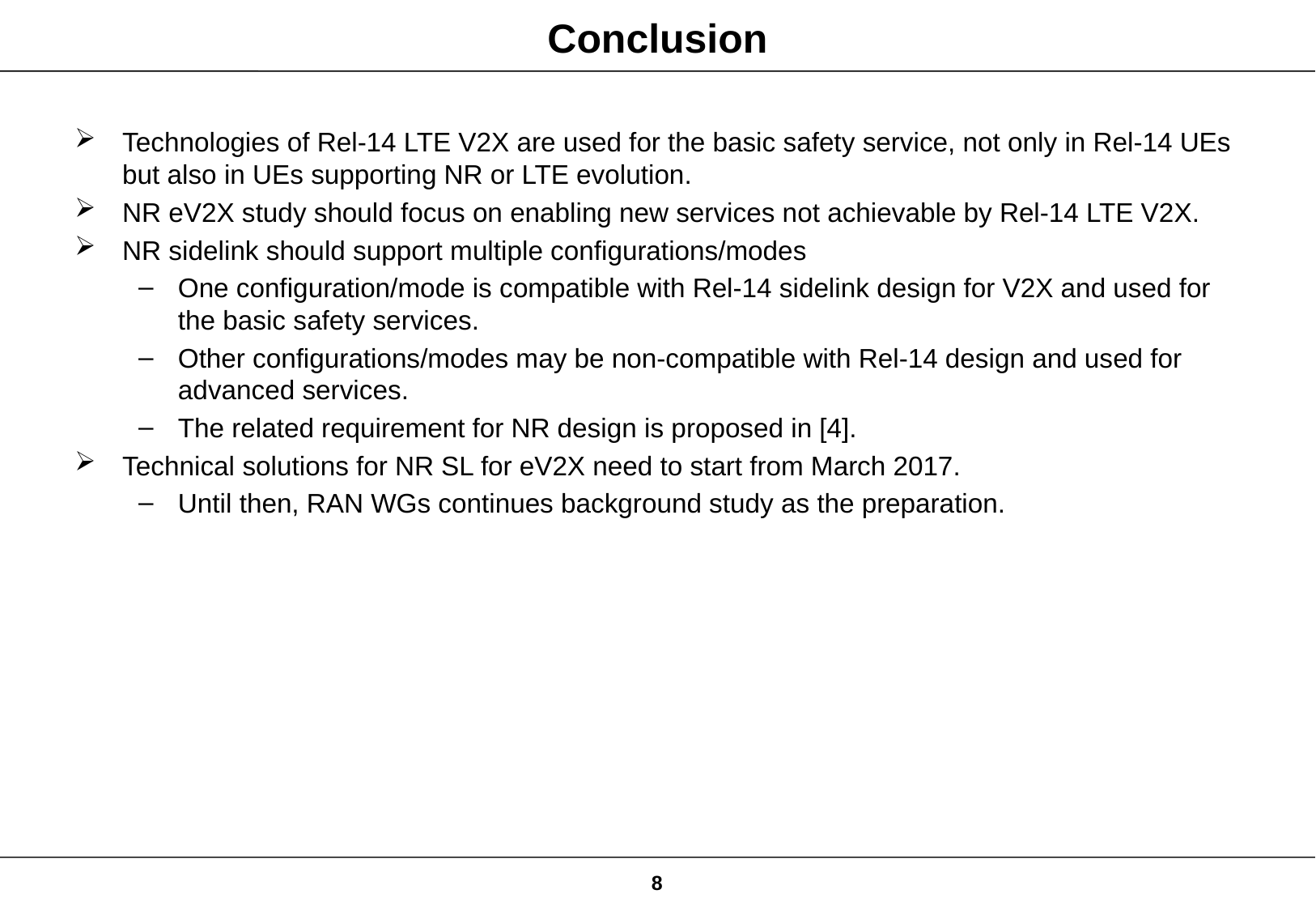

# Conclusion
Technologies of Rel-14 LTE V2X are used for the basic safety service, not only in Rel-14 UEs but also in UEs supporting NR or LTE evolution.
NR eV2X study should focus on enabling new services not achievable by Rel-14 LTE V2X.
NR sidelink should support multiple configurations/modes
One configuration/mode is compatible with Rel-14 sidelink design for V2X and used for the basic safety services.
Other configurations/modes may be non-compatible with Rel-14 design and used for advanced services.
The related requirement for NR design is proposed in [4].
Technical solutions for NR SL for eV2X need to start from March 2017.
Until then, RAN WGs continues background study as the preparation.

8